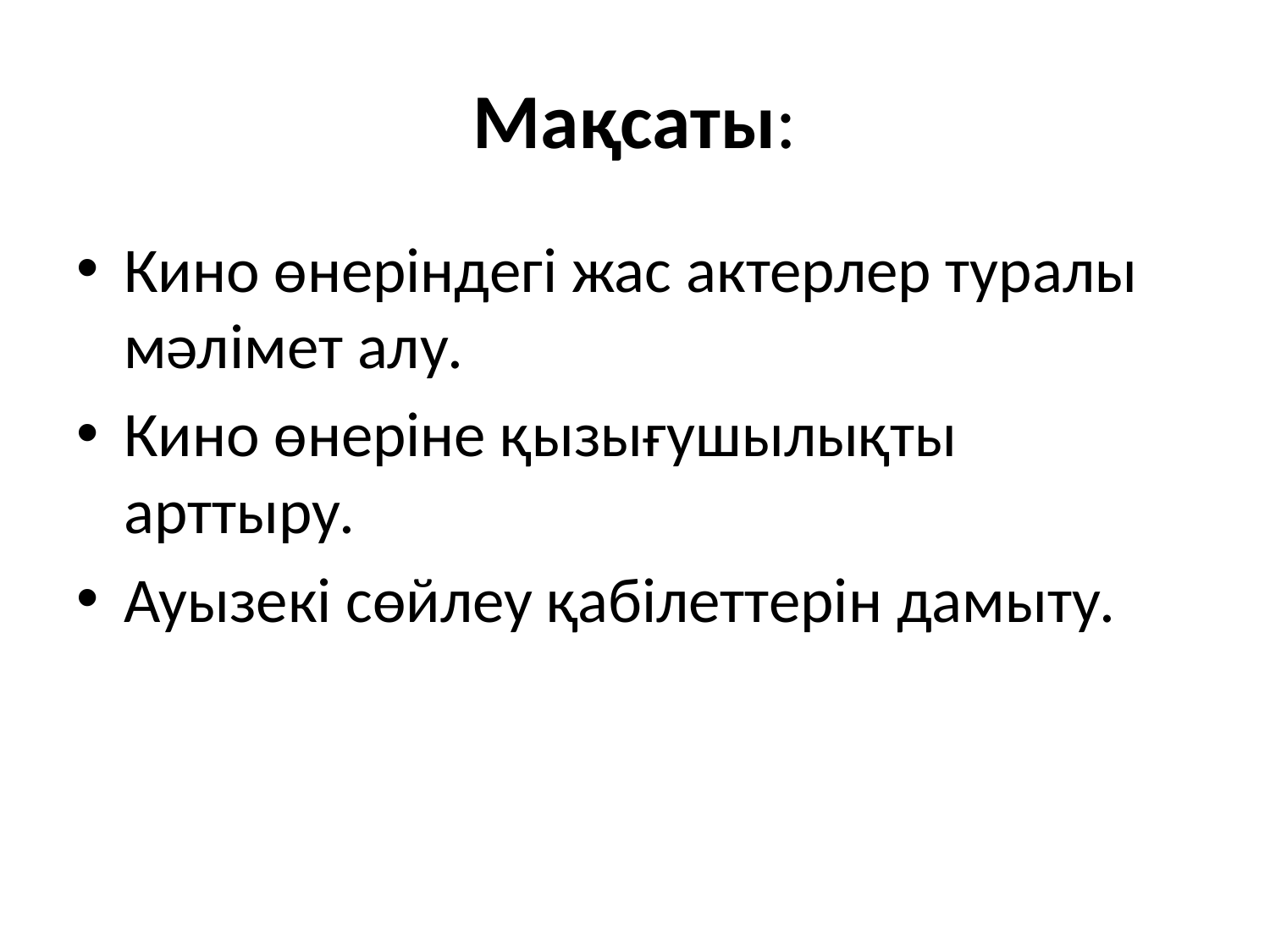

# Мақсаты:
Кино өнеріндегі жас актерлер туралы мәлімет алу.
Кино өнеріне қызығушылықты арттыру.
Ауызекі сөйлеу қабілеттерін дамыту.